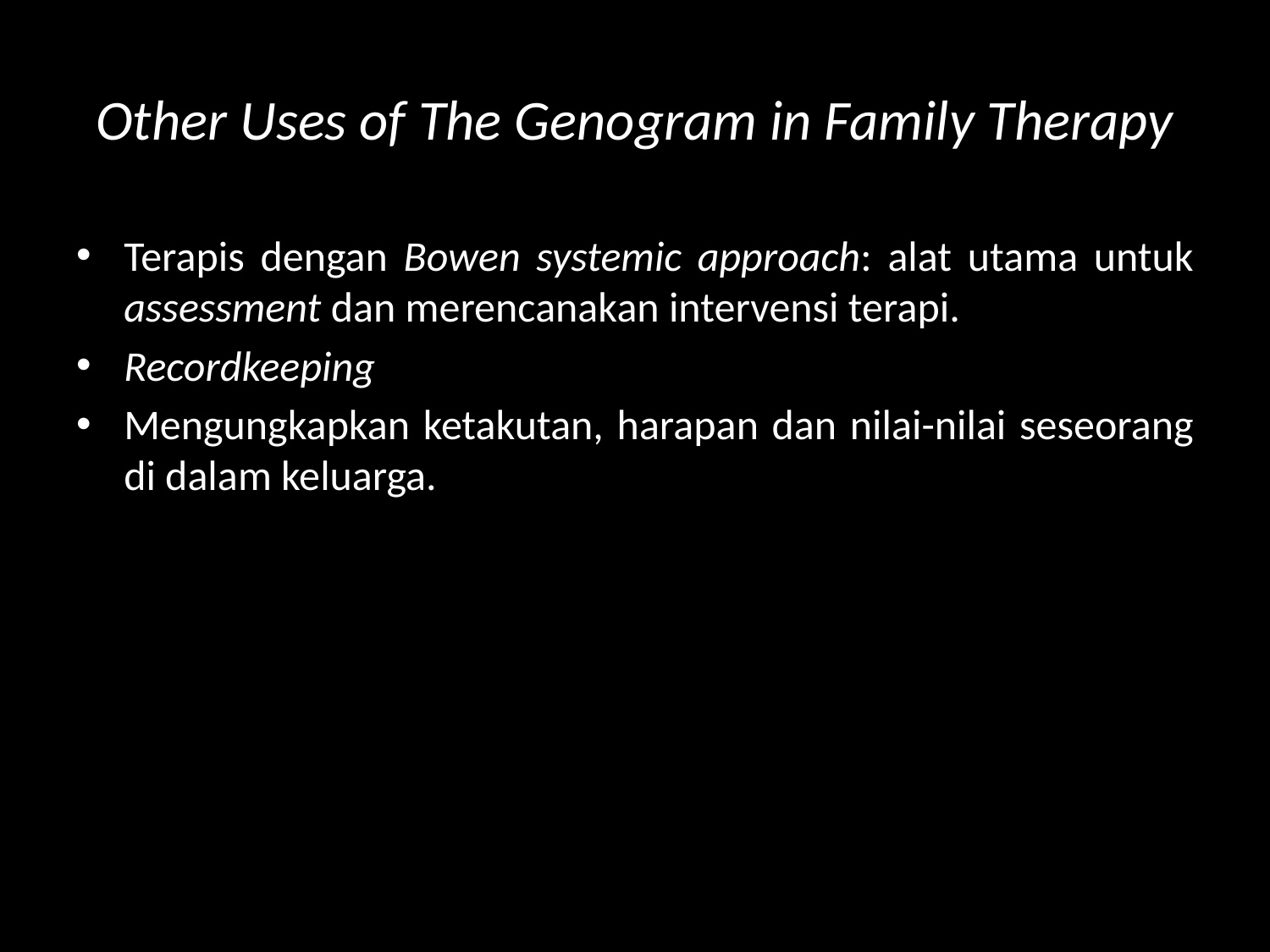

# Other Uses of The Genogram in Family Therapy
Terapis dengan Bowen systemic approach: alat utama untuk assessment dan merencanakan intervensi terapi.
Recordkeeping
Mengungkapkan ketakutan, harapan dan nilai-nilai seseorang di dalam keluarga.